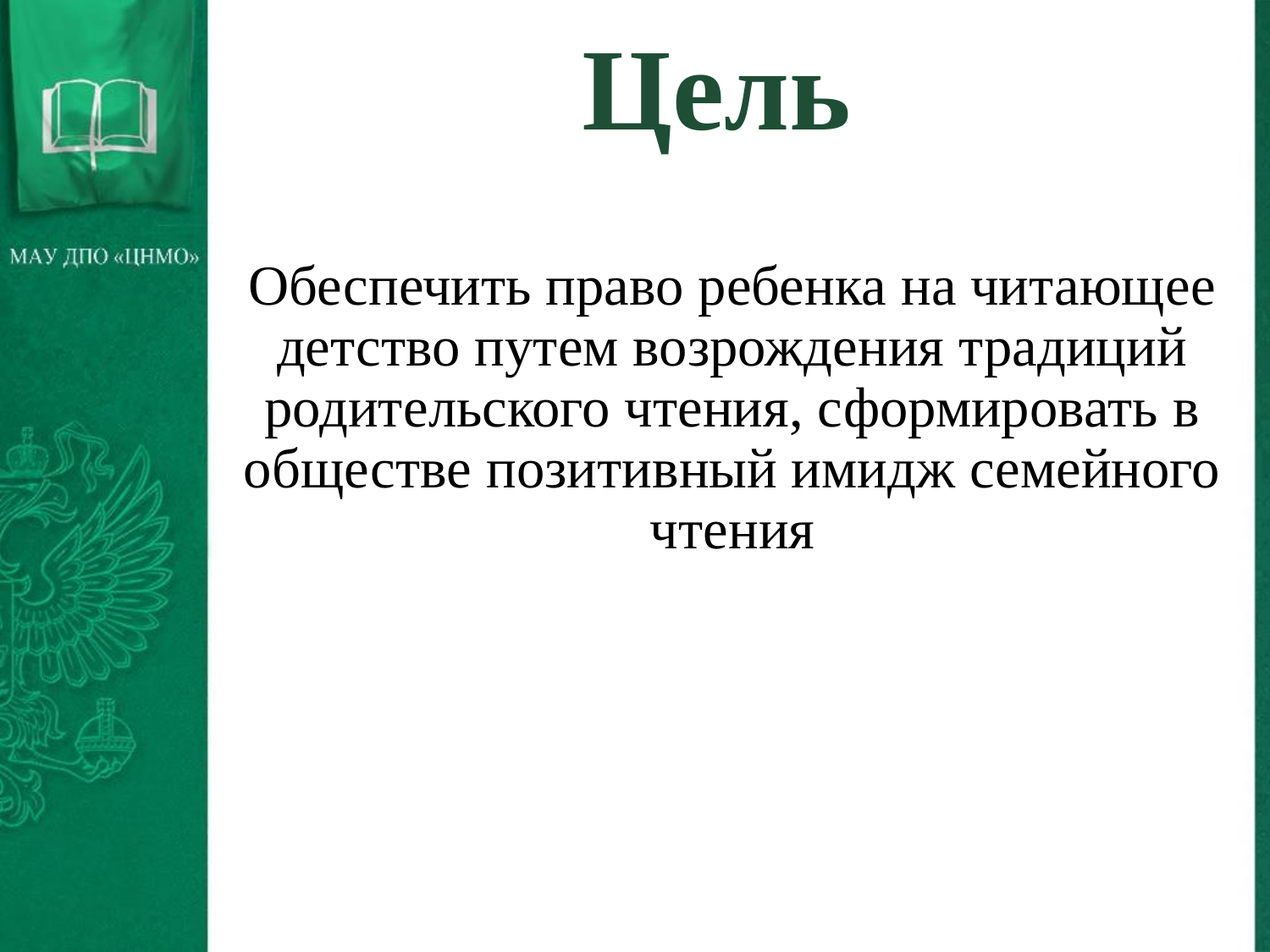

# Цель
Обеспечить право ребенка на читающее детство путем возрождения традиций родительского чтения, сформировать в обществе позитивный имидж семейного чтения